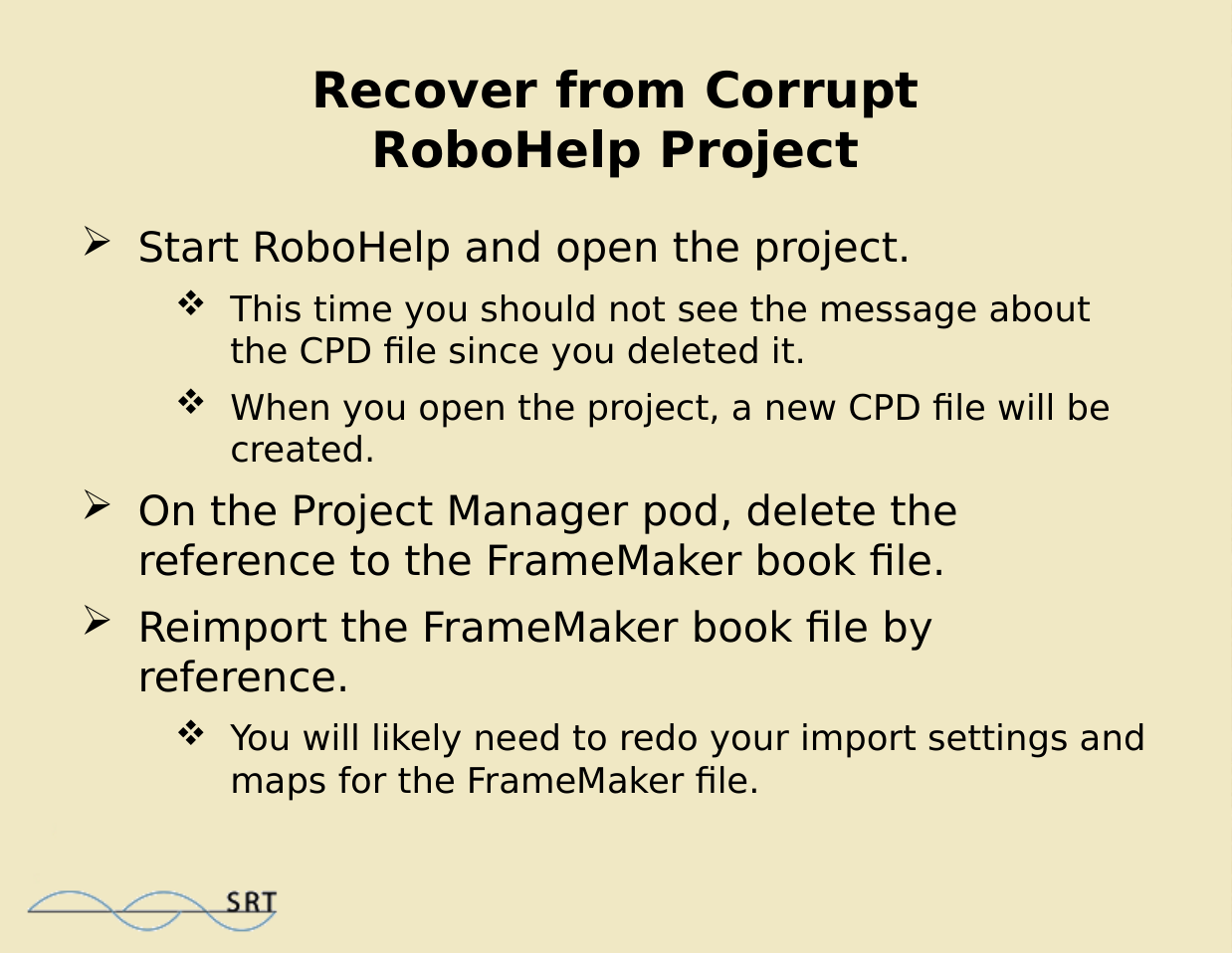

# Recover from Corrupt RoboHelp Project
Start RoboHelp and open the project.
This time you should not see the message about the CPD file since you deleted it.
When you open the project, a new CPD file will be created.
On the Project Manager pod, delete the reference to the FrameMaker book file.
Reimport the FrameMaker book file by reference.
You will likely need to redo your import settings and maps for the FrameMaker file.